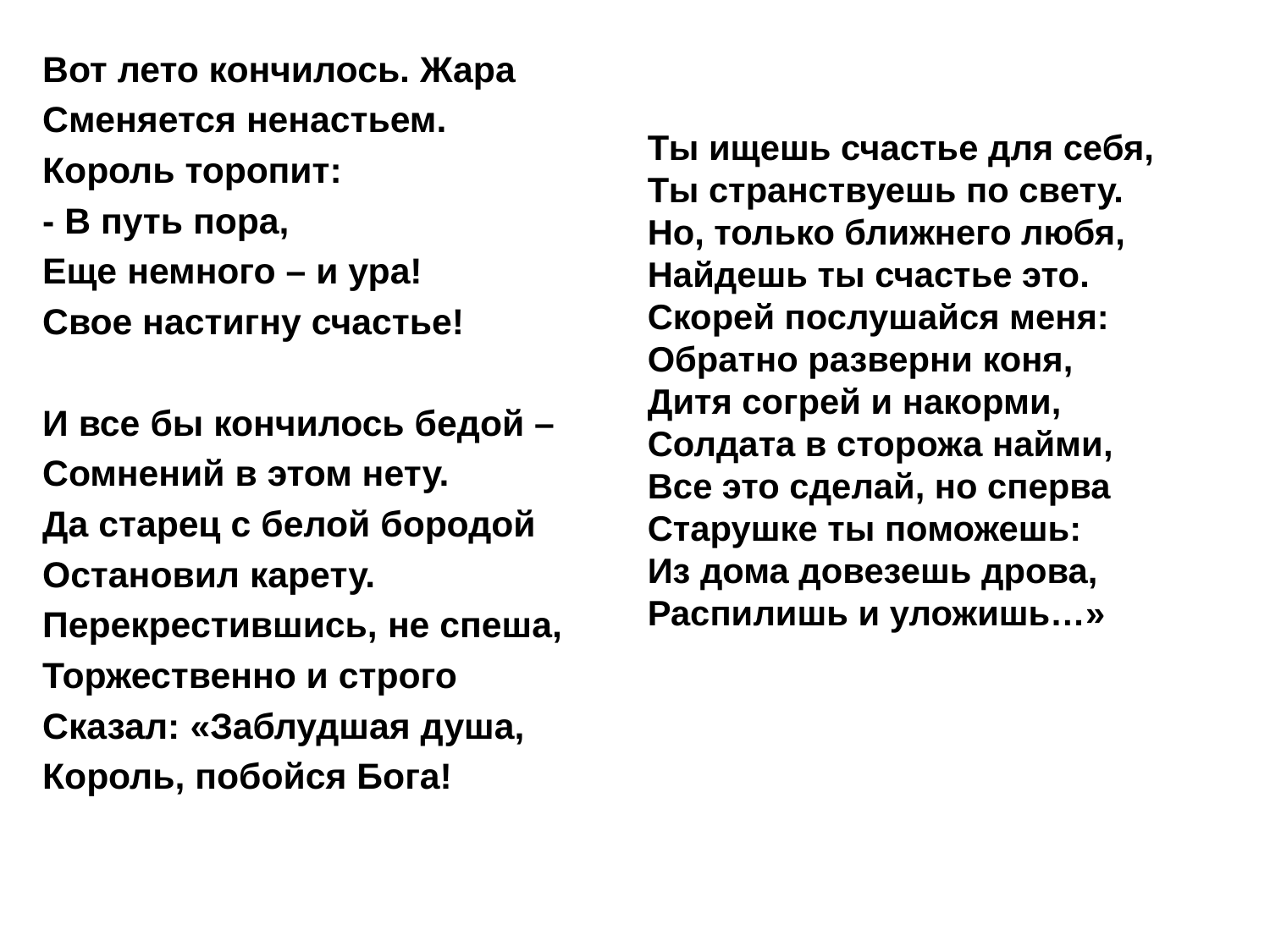

Вот лето кончилось. Жара
Сменяется ненастьем.
Король торопит:
- В путь пора,
Еще немного – и ура!
Свое настигну счастье!

И все бы кончилось бедой –
Сомнений в этом нету.
Да старец с белой бородой
Остановил карету.
Перекрестившись, не спеша,
Торжественно и строго
Сказал: «Заблудшая душа,
Король, побойся Бога!

Ты ищешь счастье для себя,
Ты странствуешь по свету.
Но, только ближнего любя,
Найдешь ты счастье это.
Скорей послушайся меня:
Обратно разверни коня,
Дитя согрей и накорми,
Солдата в сторожа найми,
Все это сделай, но сперва
Старушке ты поможешь:
Из дома довезешь дрова,
Распилишь и уложишь…»